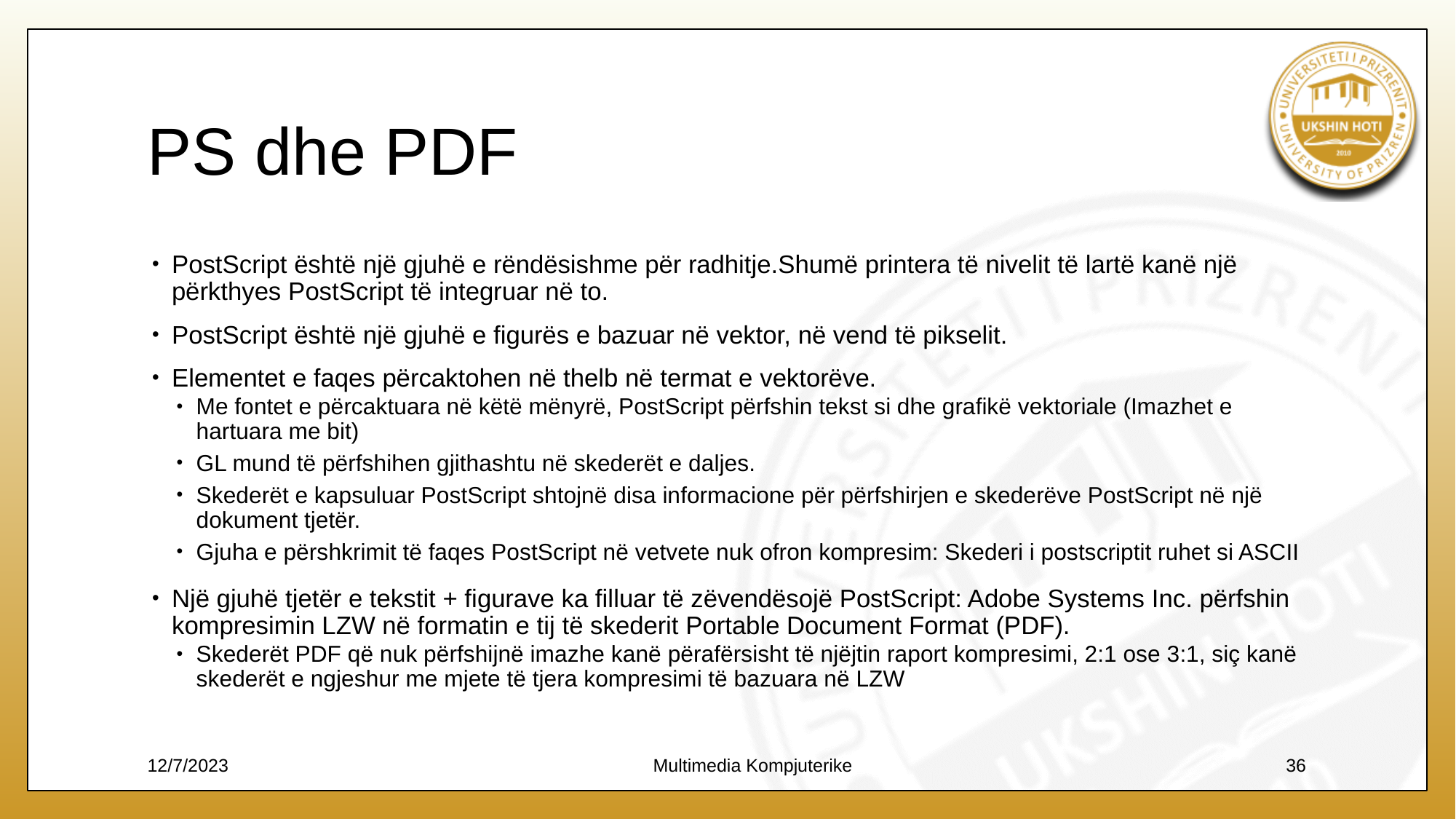

# PS dhe PDF
PostScript është një gjuhë e rëndësishme për radhitje.Shumë printera të nivelit të lartë kanë një përkthyes PostScript të integruar në to.
PostScript është një gjuhë e figurës e bazuar në vektor, në vend të pikselit.
Elementet e faqes përcaktohen në thelb në termat e vektorëve.
Me fontet e përcaktuara në këtë mënyrë, PostScript përfshin tekst si dhe grafikë vektoriale (Imazhet e hartuara me bit)
GL mund të përfshihen gjithashtu në skederët e daljes.
Skederët e kapsuluar PostScript shtojnë disa informacione për përfshirjen e skederëve PostScript në një dokument tjetër.
Gjuha e përshkrimit të faqes PostScript në vetvete nuk ofron kompresim: Skederi i postscriptit ruhet si ASCII
Një gjuhë tjetër e tekstit + figurave ka filluar të zëvendësojë PostScript: Adobe Systems Inc. përfshin kompresimin LZW në formatin e tij të skederit Portable Document Format (PDF).
Skederët PDF që nuk përfshijnë imazhe kanë përafërsisht të njëjtin raport kompresimi, 2:1 ose 3:1, siç kanë skederët e ngjeshur me mjete të tjera kompresimi të bazuara në LZW

12/7/2023
Multimedia Kompjuterike
36